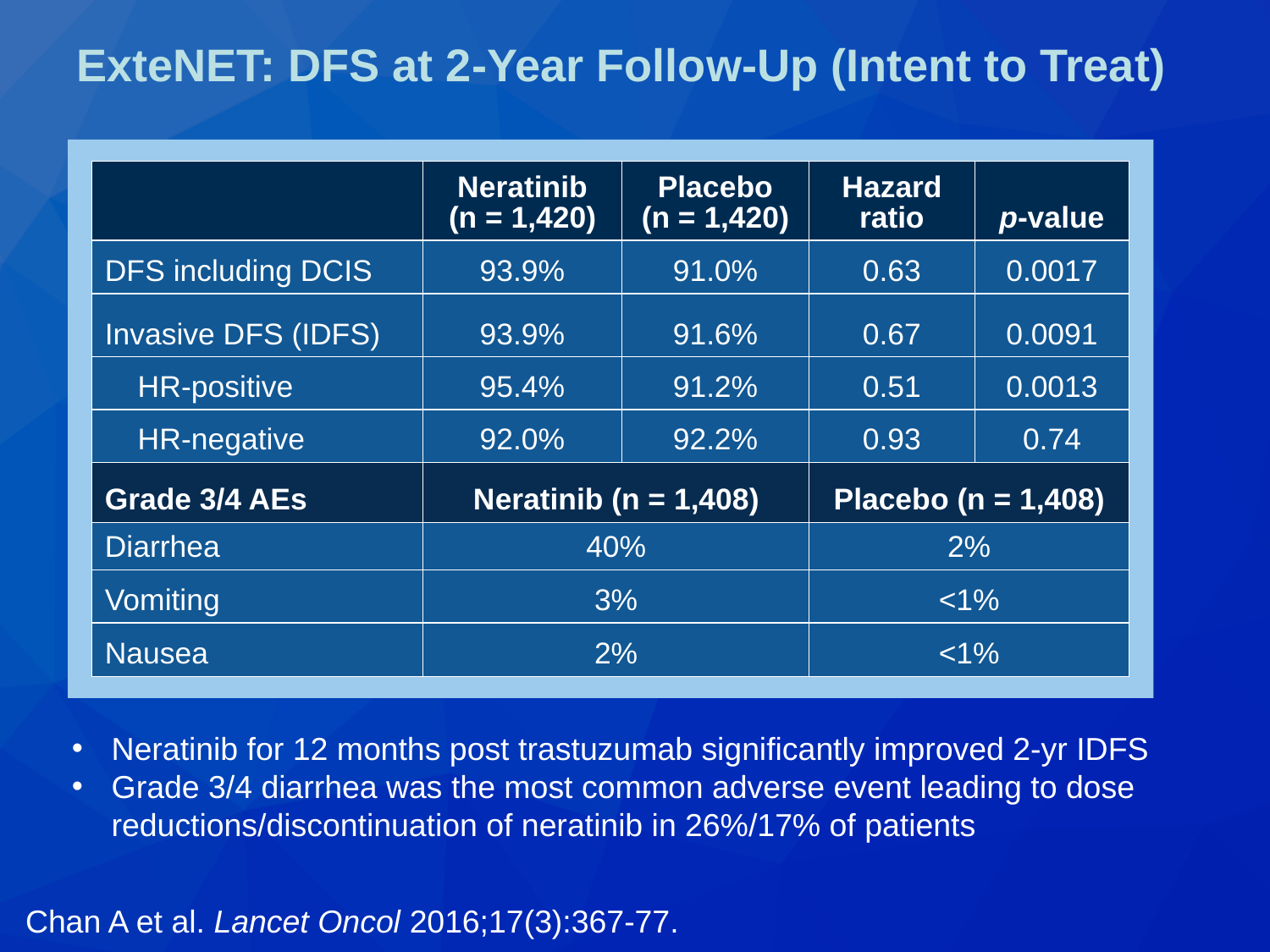

# ExteNET: DFS at 2-Year Follow-Up (Intent to Treat)

|  | Neratinib (n = 1,420) | Placebo (n = 1,420) | Hazard ratio | p-value |
| --- | --- | --- | --- | --- |
| DFS including DCIS | 93.9% | 91.0% | 0.63 | 0.0017 |
| Invasive DFS (IDFS) | 93.9% | 91.6% | 0.67 | 0.0091 |
| HR-positive | 95.4% | 91.2% | 0.51 | 0.0013 |
| HR-negative | 92.0% | 92.2% | 0.93 | 0.74 |
| Grade 3/4 AEs | Neratinib (n = 1,408) |  | Placebo (n = 1,408) |  |
| Diarrhea | 40% |  | 2% |  |
| Vomiting | 3% |  | <1% |  |
| Nausea | 2% |  | <1% |  |
Neratinib for 12 months post trastuzumab significantly improved 2-yr IDFS
Grade 3/4 diarrhea was the most common adverse event leading to dose reductions/discontinuation of neratinib in 26%/17% of patients
Chan A et al. Lancet Oncol 2016;17(3):367-77.